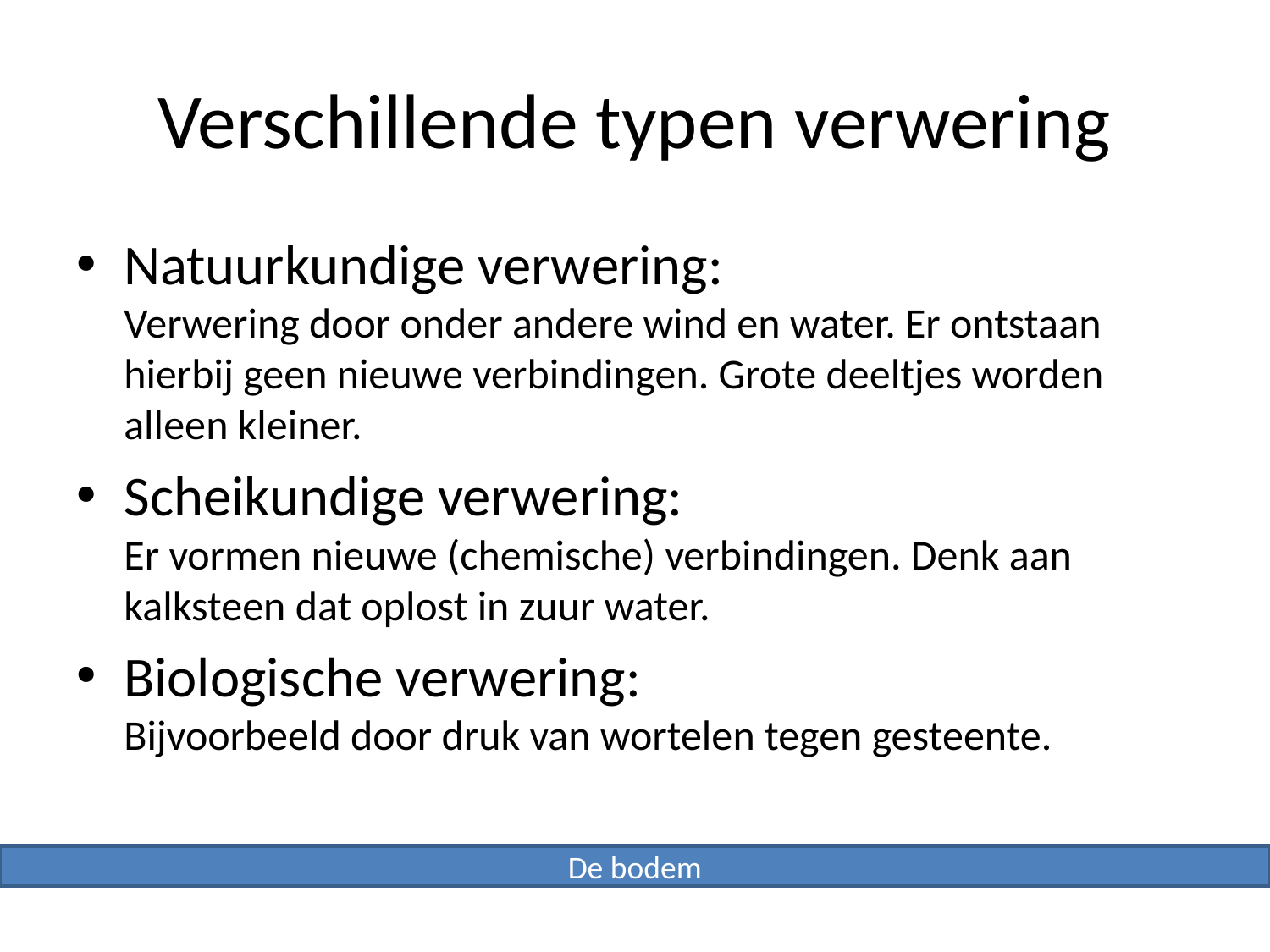

# Verschillende typen verwering
Natuurkundige verwering:
Verwering door onder andere wind en water. Er ontstaan hierbij geen nieuwe verbindingen. Grote deeltjes worden alleen kleiner.
Scheikundige verwering:
Er vormen nieuwe (chemische) verbindingen. Denk aan kalksteen dat oplost in zuur water.
Biologische verwering:
Bijvoorbeeld door druk van wortelen tegen gesteente.
De bodem